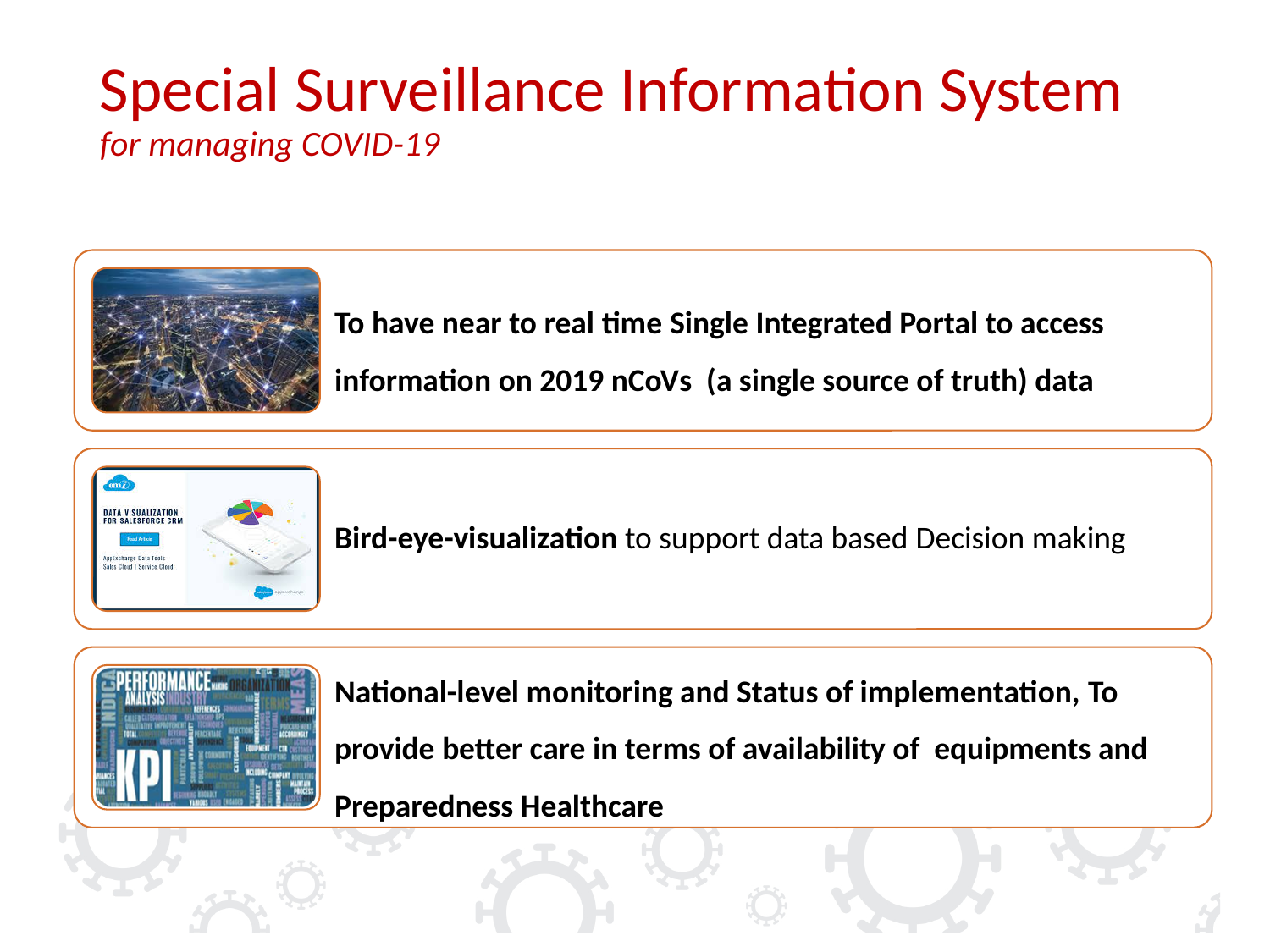

Special Surveillance Information System
for managing COVID-19

To have near to real time Single Integrated Portal to access information on 2019 nCoVs  (a single source of truth) data
Bird-eye-visualization to support data based Decision making
National-level monitoring and Status of implementation, To provide better care in terms of availability of  equipments and Preparedness Healthcare